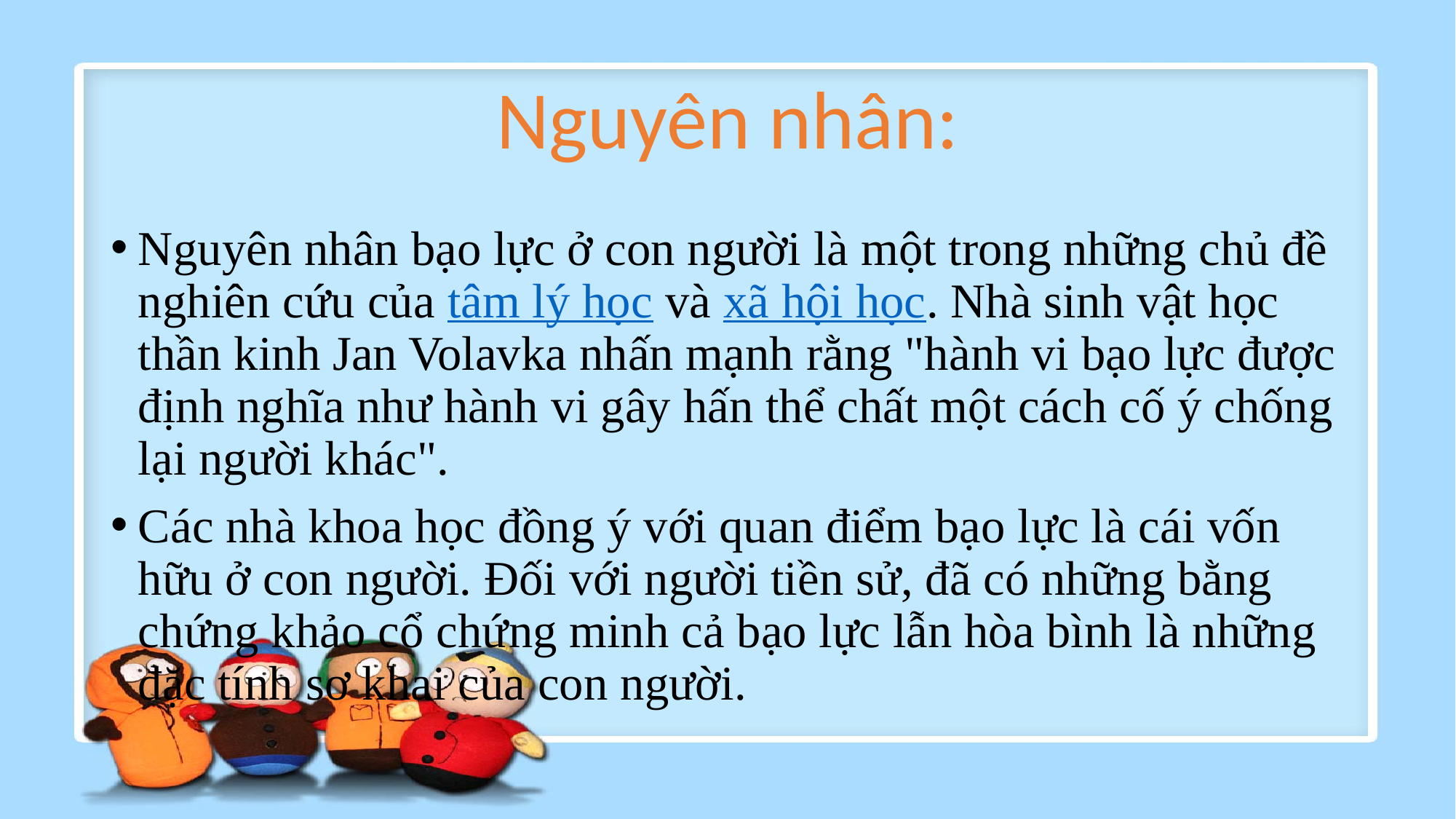

# Nguyên nhân:

Nguyên nhân bạo lực ở con người là một trong những chủ đề nghiên cứu của tâm lý học và xã hội học. Nhà sinh vật học thần kinh Jan Volavka nhấn mạnh rằng "hành vi bạo lực được định nghĩa như hành vi gây hấn thể chất một cách cố ý chống lại người khác".
Các nhà khoa học đồng ý với quan điểm bạo lực là cái vốn hữu ở con người. Đối với người tiền sử, đã có những bằng chứng khảo cổ chứng minh cả bạo lực lẫn hòa bình là những đặc tính sơ khai của con người.